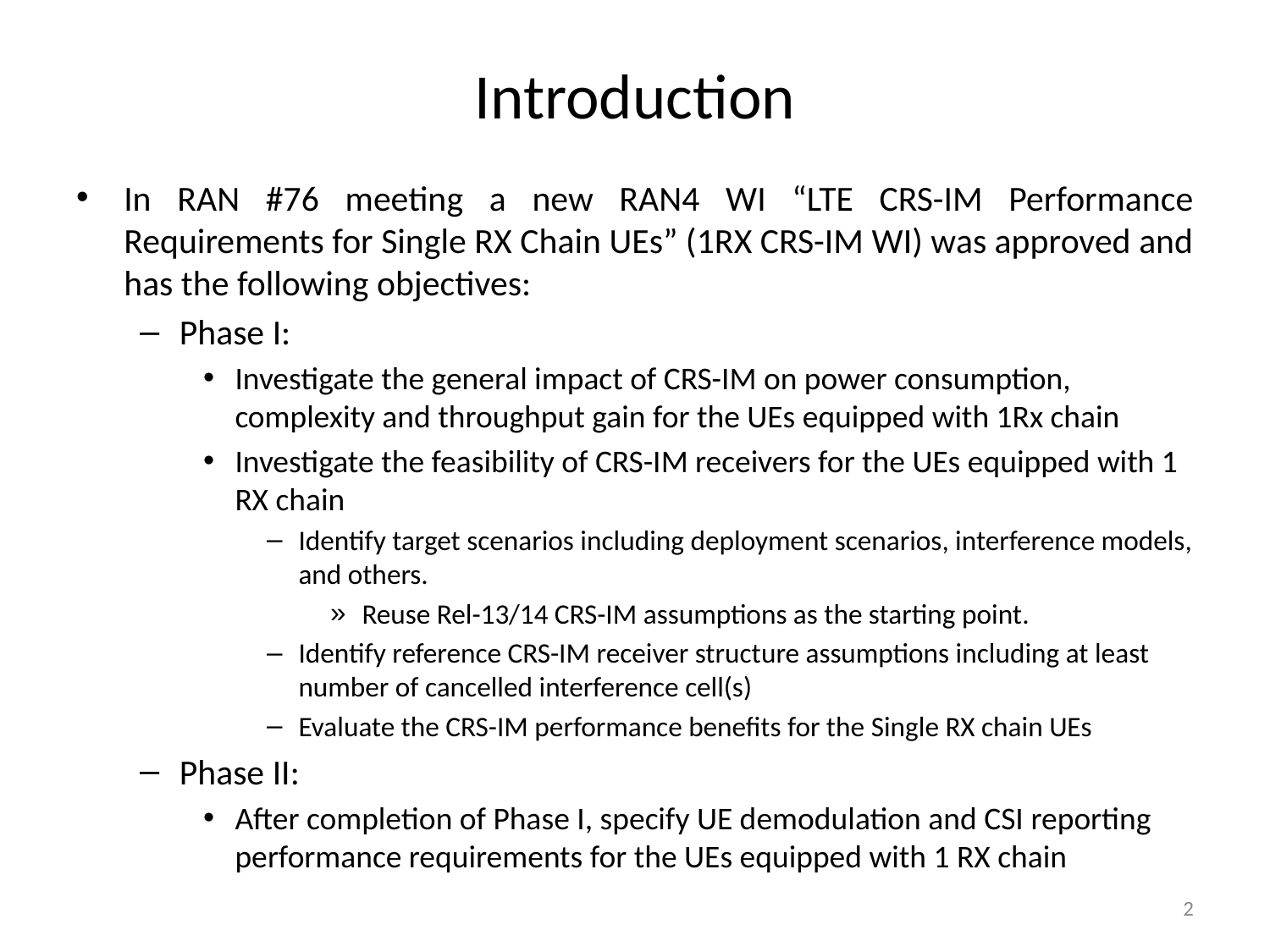

# Introduction
In RAN #76 meeting a new RAN4 WI “LTE CRS-IM Performance Requirements for Single RX Chain UEs” (1RX CRS-IM WI) was approved and has the following objectives:
Phase I:
Investigate the general impact of CRS-IM on power consumption, complexity and throughput gain for the UEs equipped with 1Rx chain
Investigate the feasibility of CRS-IM receivers for the UEs equipped with 1 RX chain
Identify target scenarios including deployment scenarios, interference models, and others.
Reuse Rel-13/14 CRS-IM assumptions as the starting point.
Identify reference CRS-IM receiver structure assumptions including at least number of cancelled interference cell(s)
Evaluate the CRS-IM performance benefits for the Single RX chain UEs
Phase II:
After completion of Phase I, specify UE demodulation and CSI reporting performance requirements for the UEs equipped with 1 RX chain

2